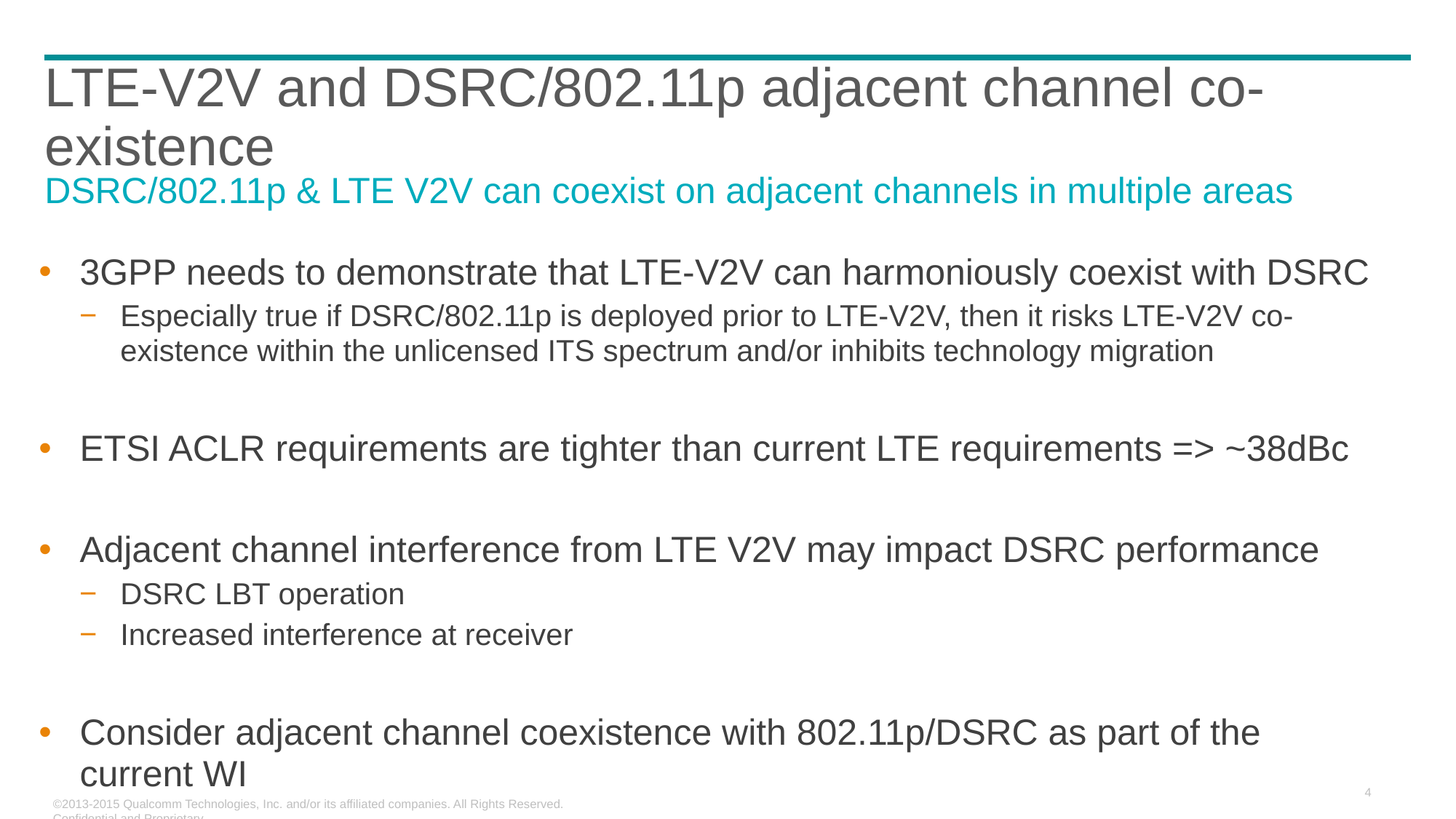

# LTE-V2V and DSRC/802.11p adjacent channel co-existence
DSRC/802.11p & LTE V2V can coexist on adjacent channels in multiple areas
3GPP needs to demonstrate that LTE-V2V can harmoniously coexist with DSRC
Especially true if DSRC/802.11p is deployed prior to LTE-V2V, then it risks LTE-V2V co-existence within the unlicensed ITS spectrum and/or inhibits technology migration

ETSI ACLR requirements are tighter than current LTE requirements => ~38dBc

Adjacent channel interference from LTE V2V may impact DSRC performance
DSRC LBT operation
Increased interference at receiver

Consider adjacent channel coexistence with 802.11p/DSRC as part of the current WI